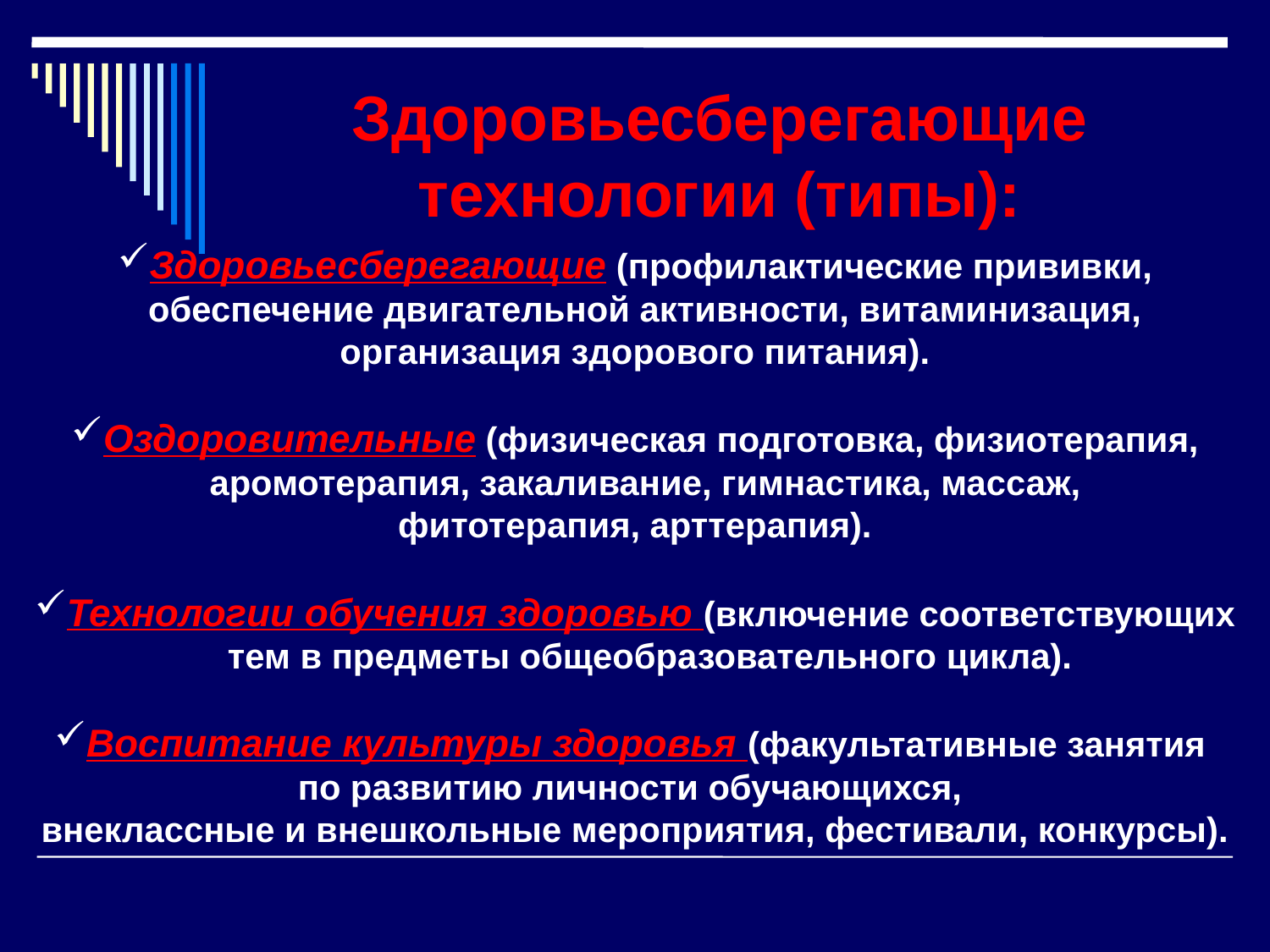

# Здоровьесберегающие технологии (типы):
Здоровьесберегающие (профилактические прививки, обеспечение двигательной активности, витаминизация,
организация здорового питания).

Оздоровительные (физическая подготовка, физиотерапия, аромотерапия, закаливание, гимнастика, массаж,
фитотерапия, арттерапия).

Технологии обучения здоровью (включение соответствующих тем в предметы общеобразовательного цикла).

Воспитание культуры здоровья (факультативные занятия
по развитию личности обучающихся,
внеклассные и внешкольные мероприятия, фестивали, конкурсы).